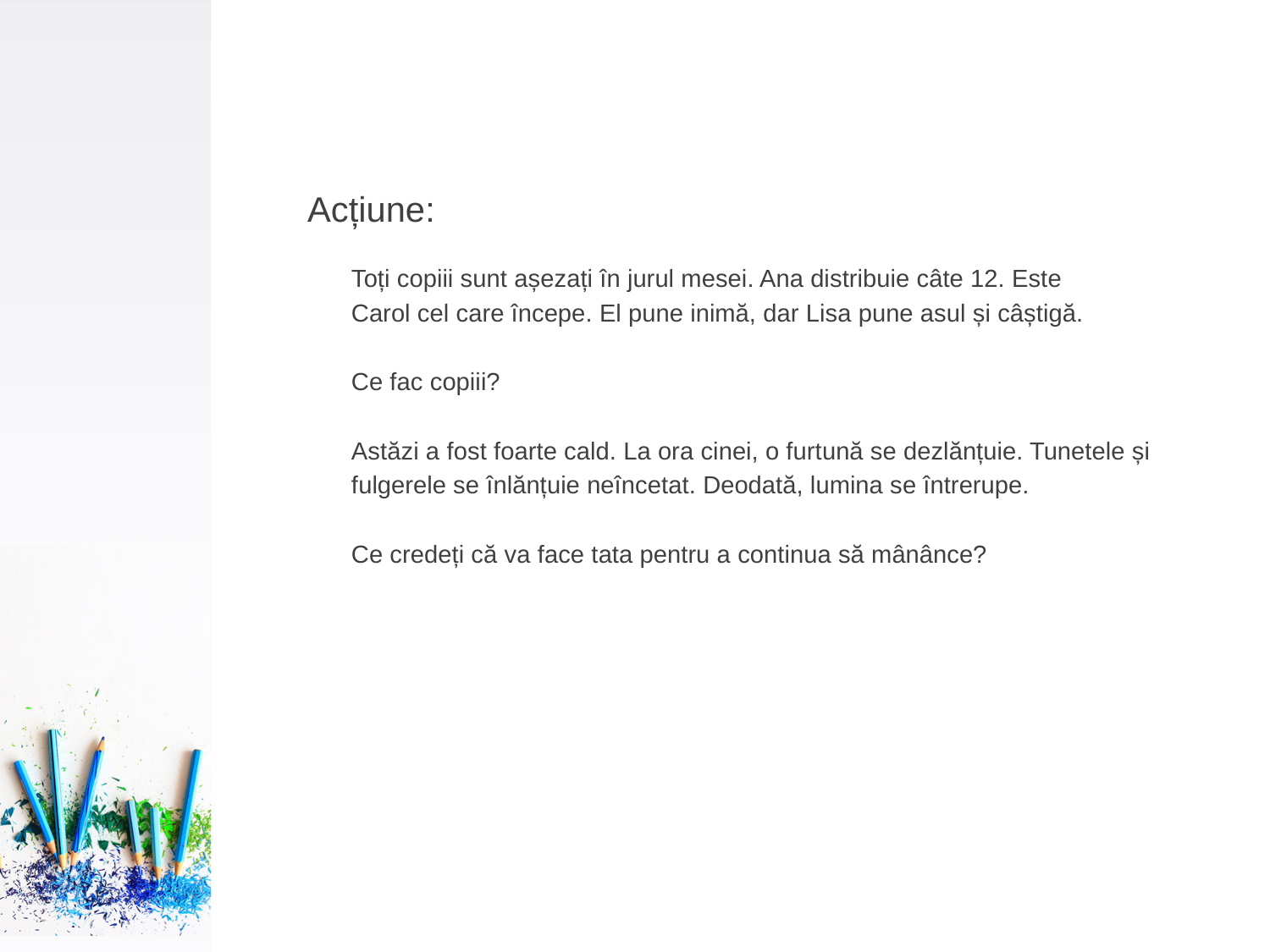

#
Acțiune:
Toți copiii sunt așezați în jurul mesei. Ana distribuie câte 12. Este
Carol cel care începe. El pune inimă, dar Lisa pune asul și câștigă.

Ce fac copiii?

Astăzi a fost foarte cald. La ora cinei, o furtună se dezlănțuie. Tunetele și
fulgerele se înlănțuie neîncetat. Deodată, lumina se întrerupe.

Ce credeți că va face tata pentru a continua să mânânce?